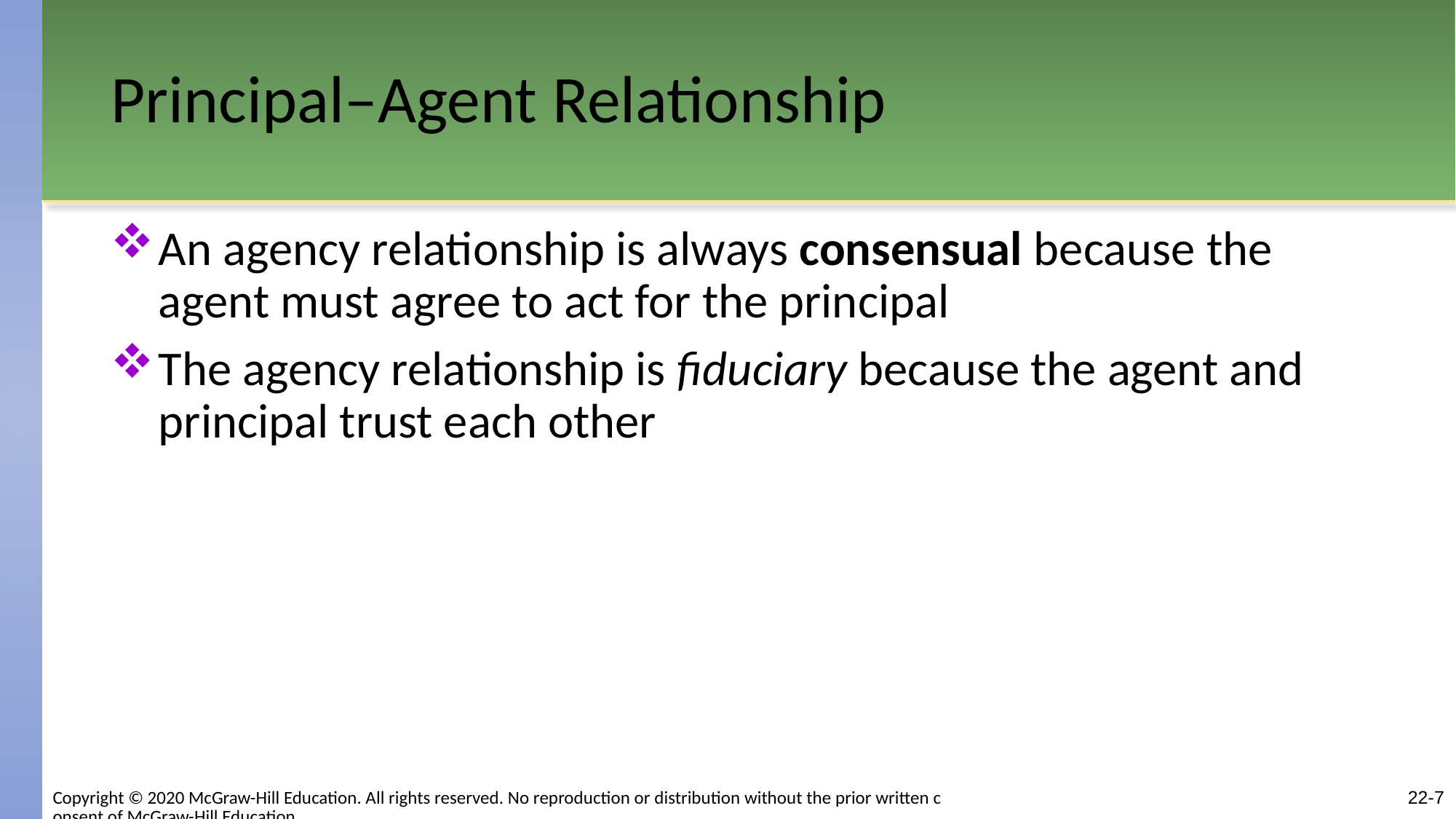

# Principal–Agent Relationship
An agency relationship is always consensual because the agent must agree to act for the principal
The agency relationship is fiduciary because the agent and principal trust each other
22-7
Copyright © 2020 McGraw-Hill Education. All rights reserved. No reproduction or distribution without the prior written consent of McGraw-Hill Education.